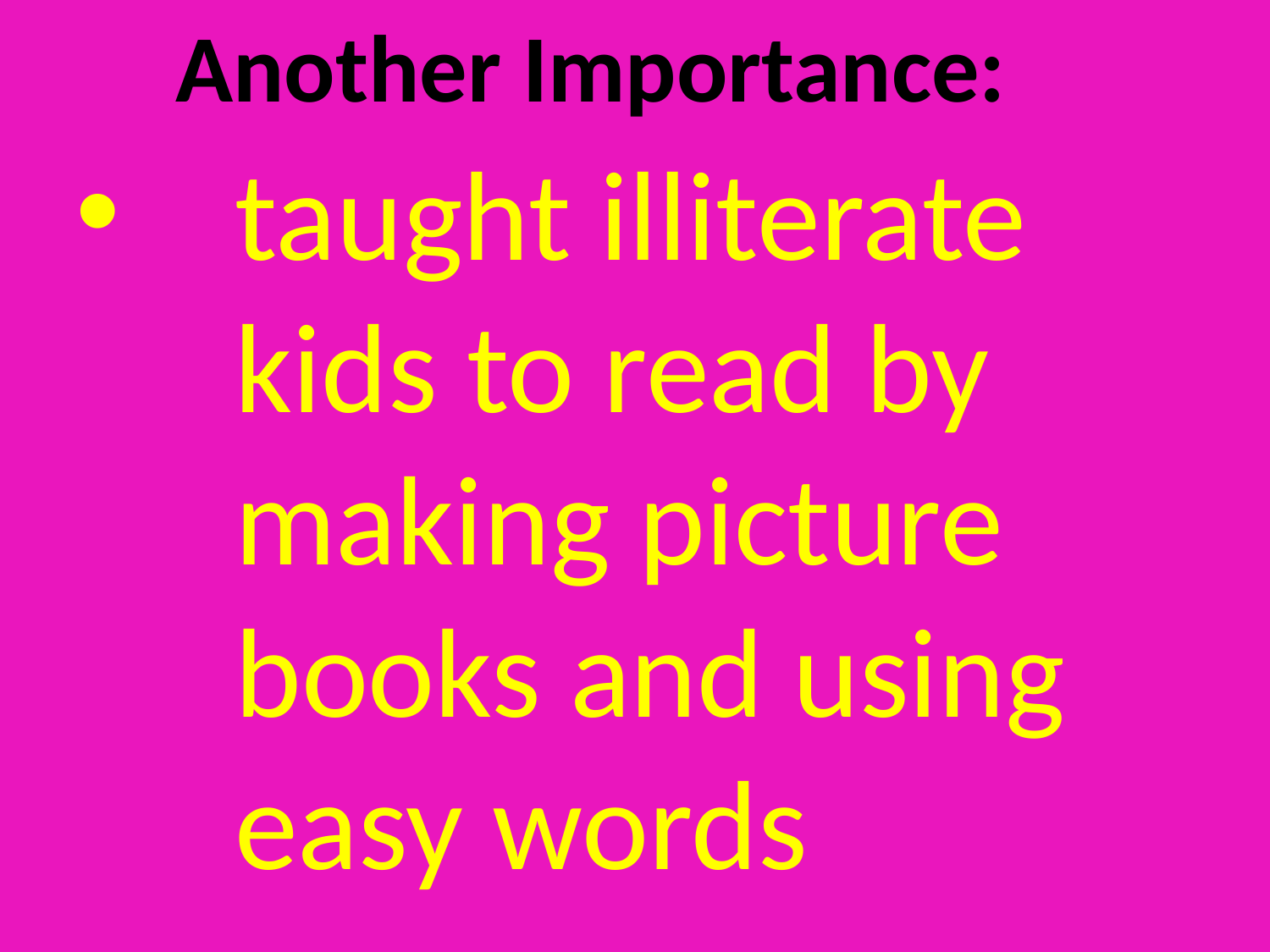

Another Importance:
taught illiterate kids to read by making picture books and using easy words